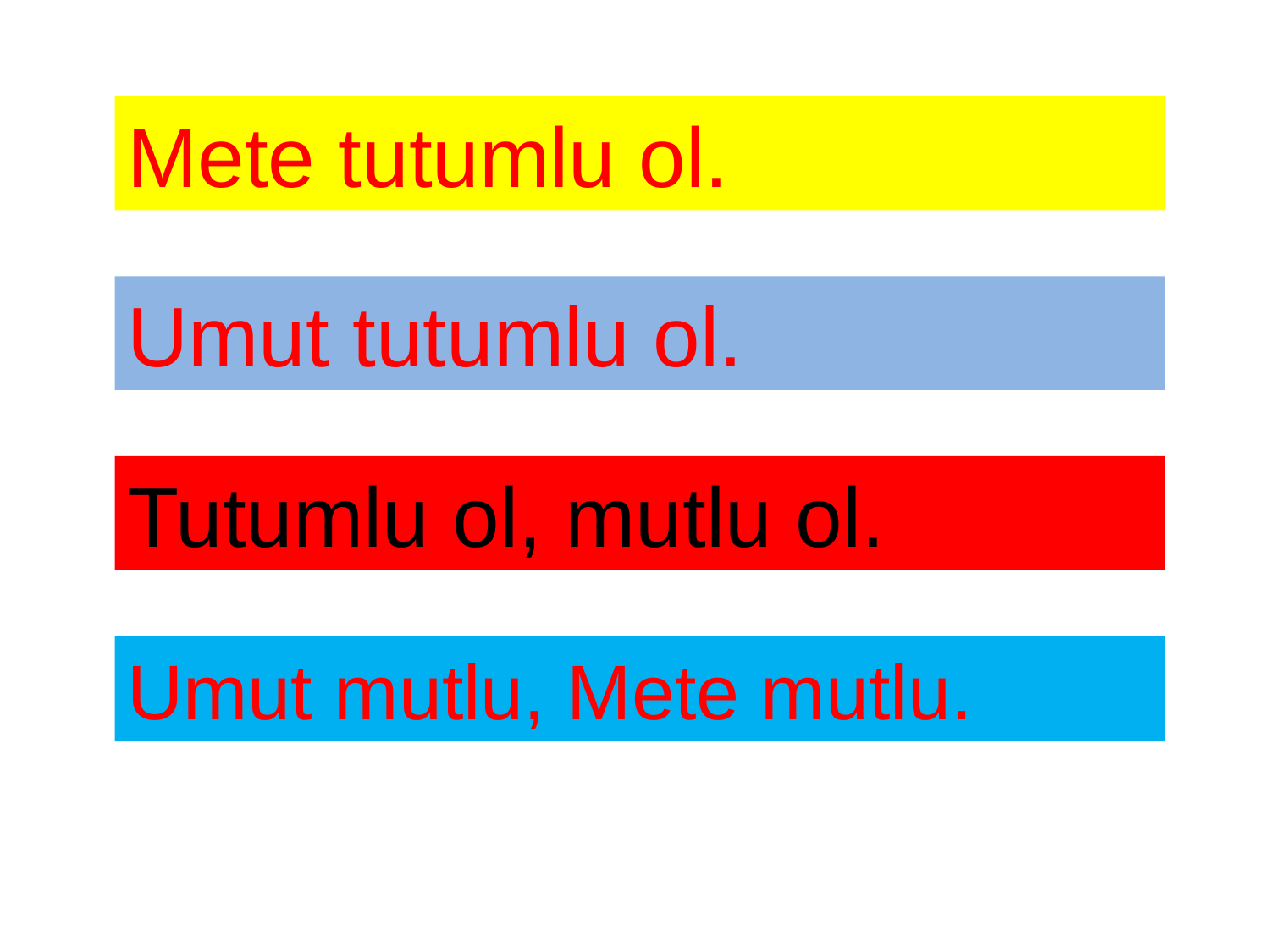

Mete tutumlu ol.
Umut tutumlu ol.
Tutumlu ol, mutlu ol.
Umut mutlu, Mete mutlu.